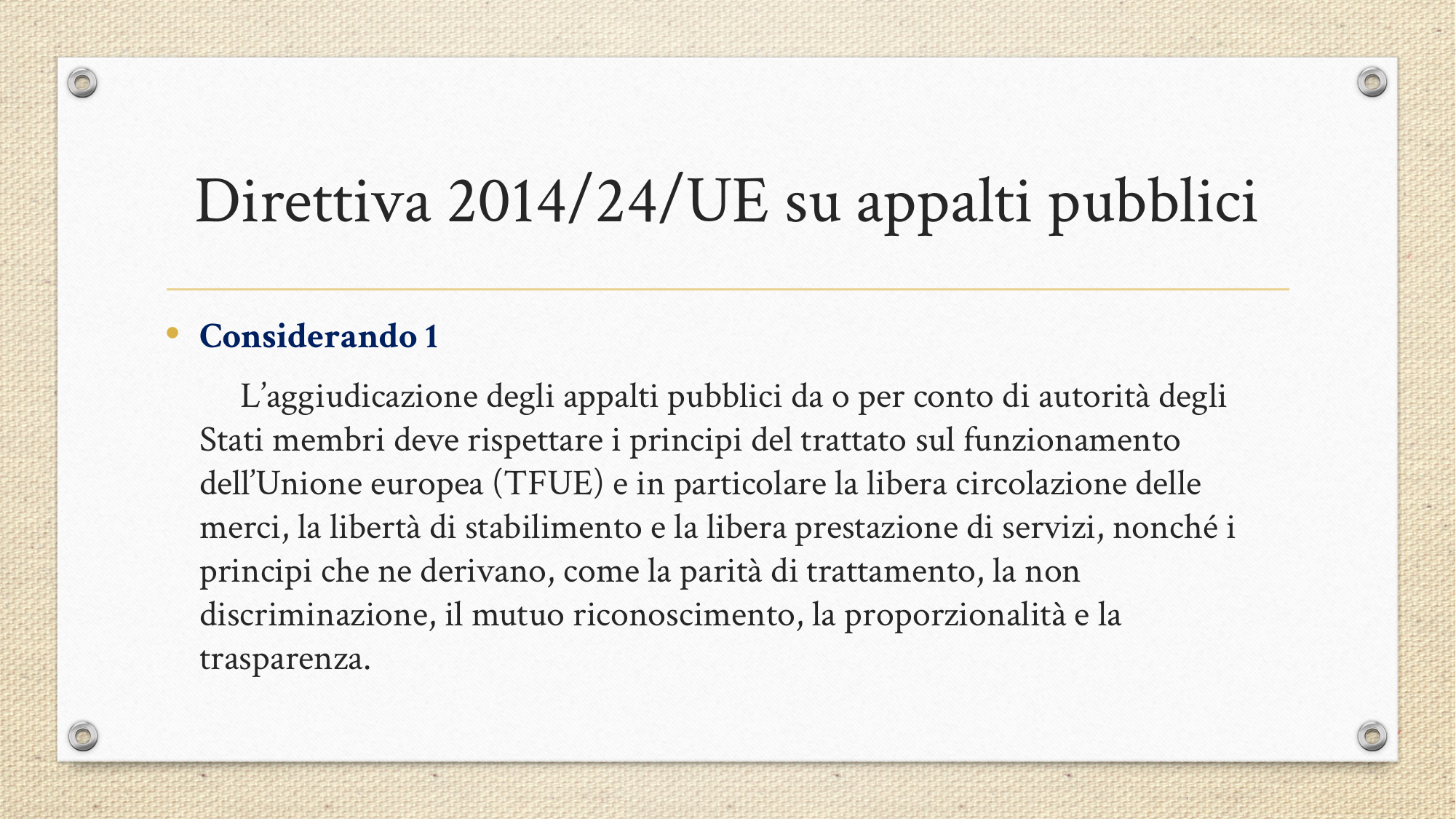

# Direttiva 2014/24/UE su appalti pubblici
Considerando 1
L’aggiudicazione degli appalti pubblici da o per conto di autorità degli Stati membri deve rispettare i principi del trattato sul funzionamento dell’Unione europea (TFUE) e in particolare la libera circolazione delle merci, la libertà di stabilimento e la libera prestazione di servizi, nonché i principi che ne derivano, come la parità di trattamento, la non discriminazione, il mutuo riconoscimento, la proporzionalità e la trasparenza.